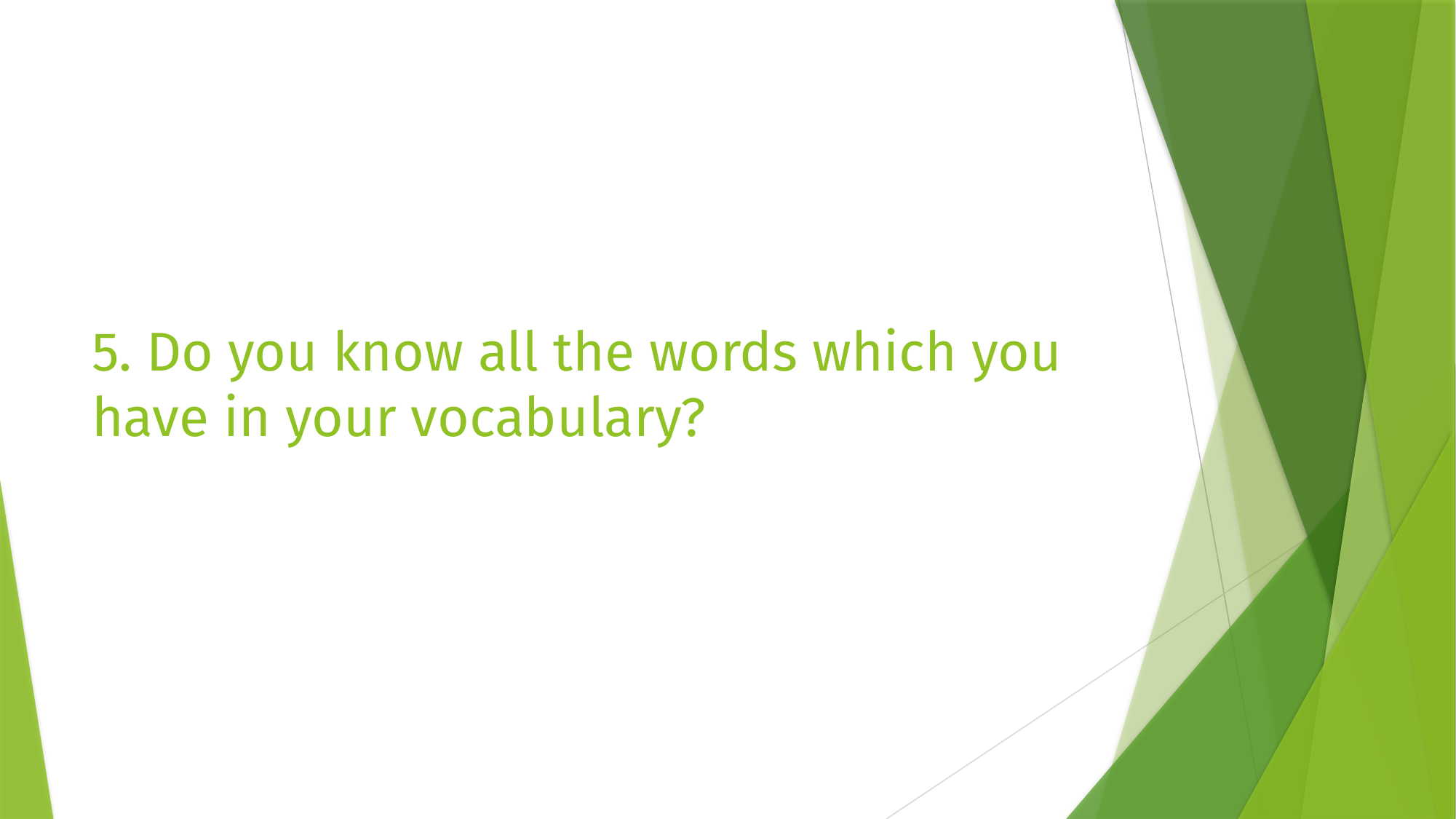

# 5. Do you know all the words which you have in your vocabulary?